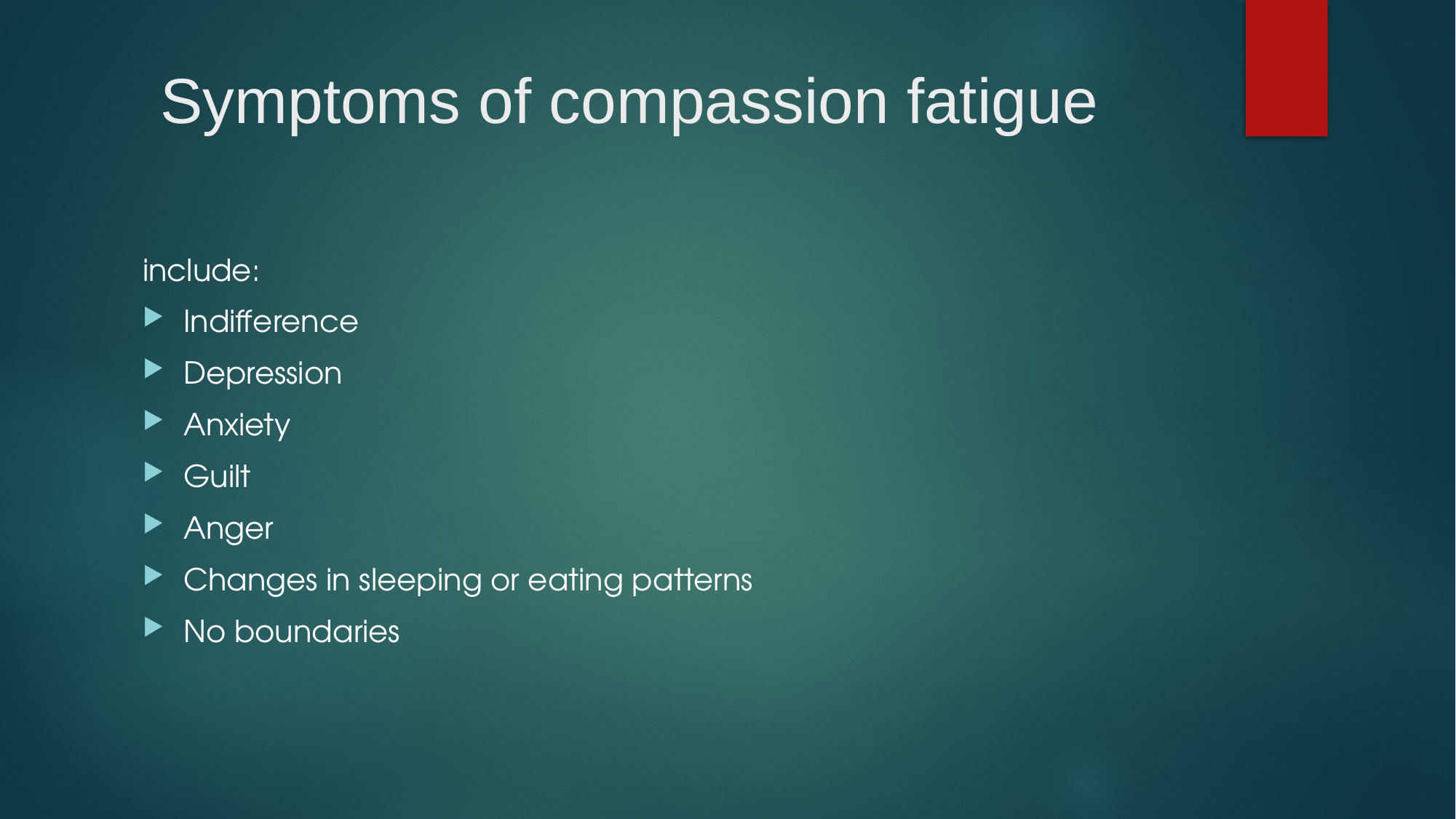

# Symptoms of compassion fatigue
include:
Indifference
Depression
Anxiety
Guilt
Anger
Changes in sleeping or eating patterns
No boundaries